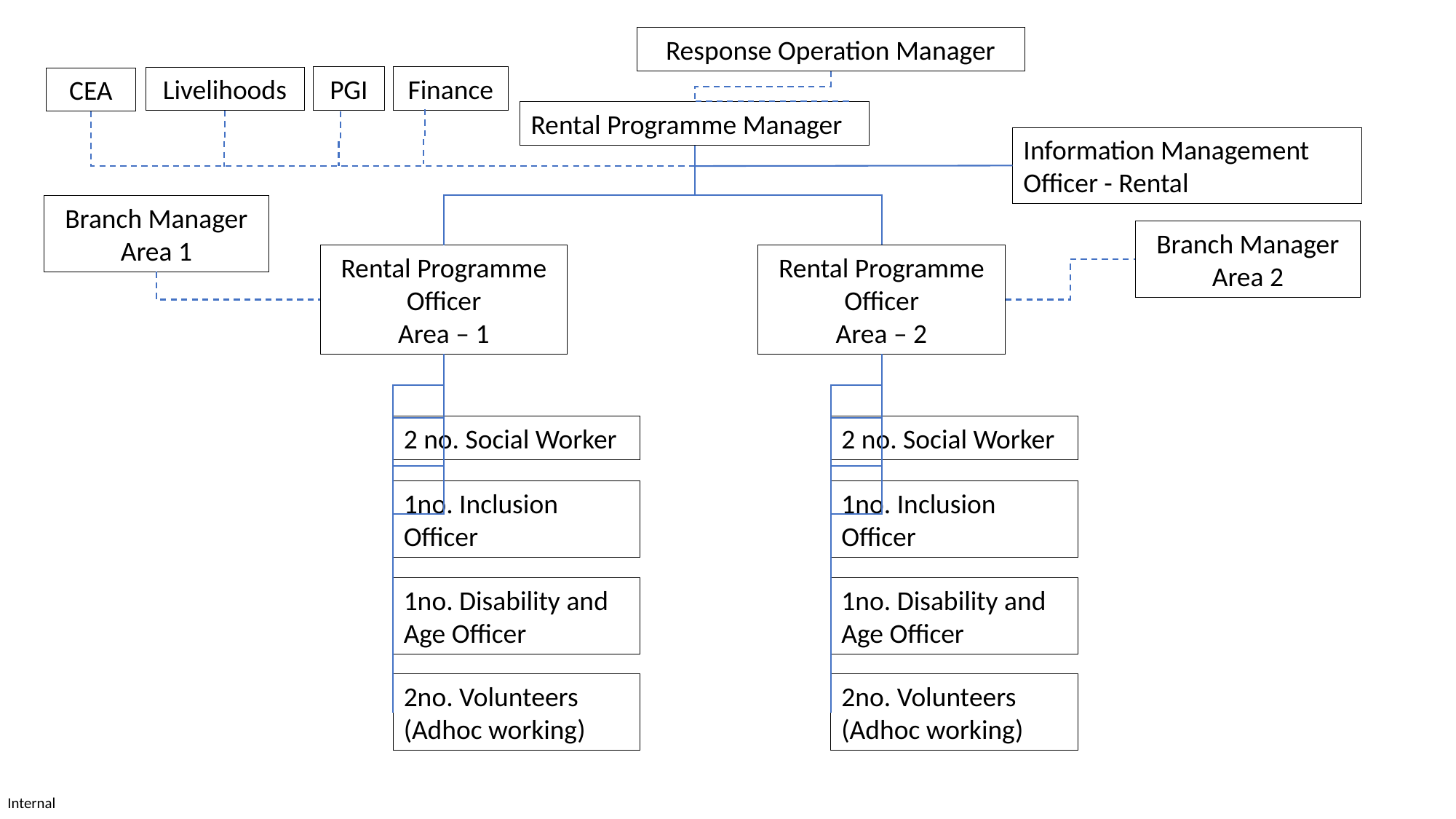

Response Operation Manager
PGI
Finance
Livelihoods
CEA
Rental Programme Manager
Information Management Officer - Rental
Branch Manager Area 1
Branch Manager Area 2
Rental Programme Officer
Area – 1
Rental Programme Officer
Area – 2
2 no. Social Worker
2 no. Social Worker
1no. Inclusion
Officer
1no. Inclusion
Officer
1no. Disability and Age Officer
1no. Disability and Age Officer
2no. Volunteers (Adhoc working)
2no. Volunteers (Adhoc working)